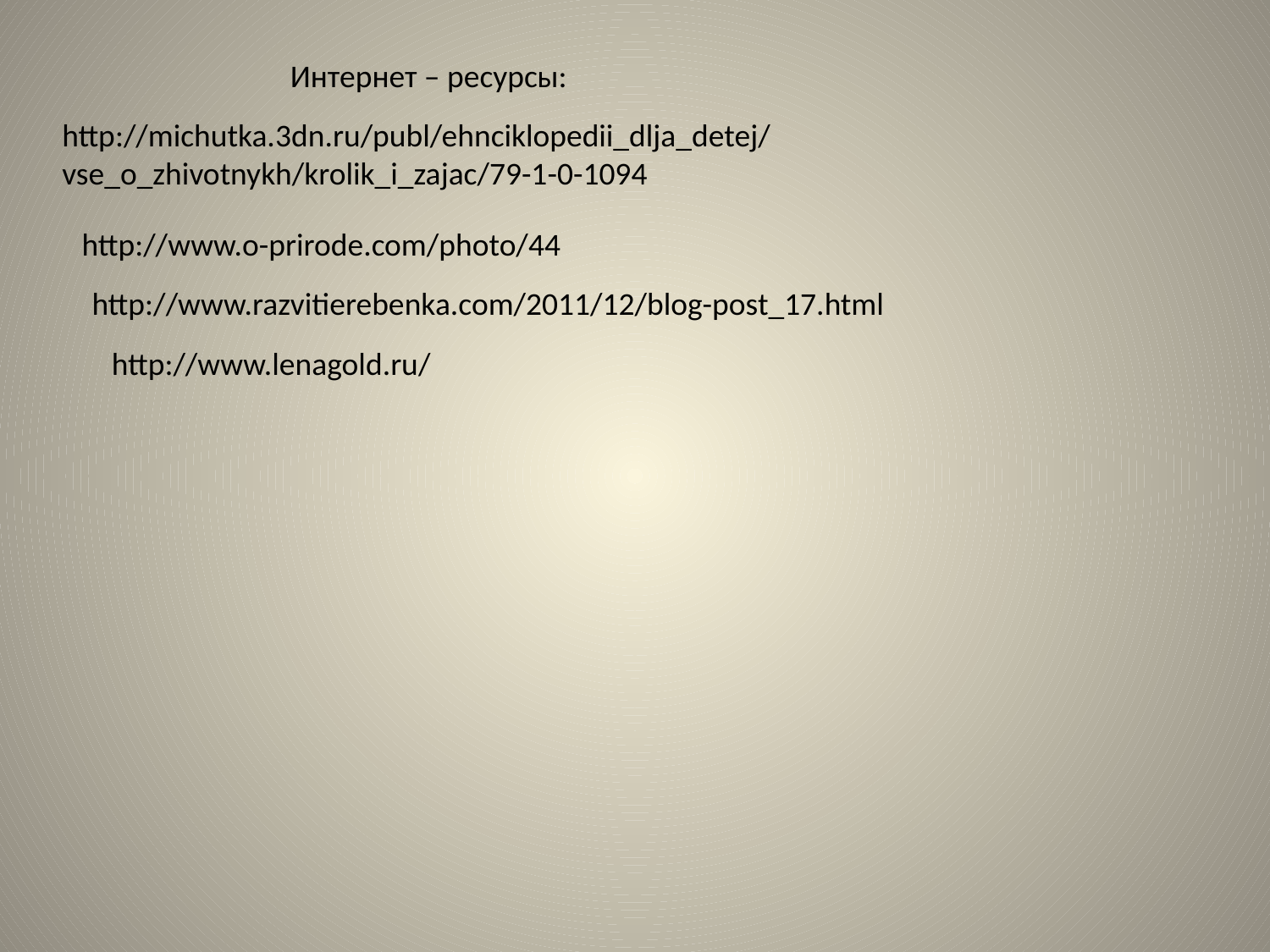

Интернет – ресурсы:
http://michutka.3dn.ru/publ/ehnciklopedii_dlja_detej/vse_o_zhivotnykh/krolik_i_zajac/79-1-0-1094
http://www.o-prirode.com/photo/44
http://www.razvitierebenka.com/2011/12/blog-post_17.html
http://www.lenagold.ru/